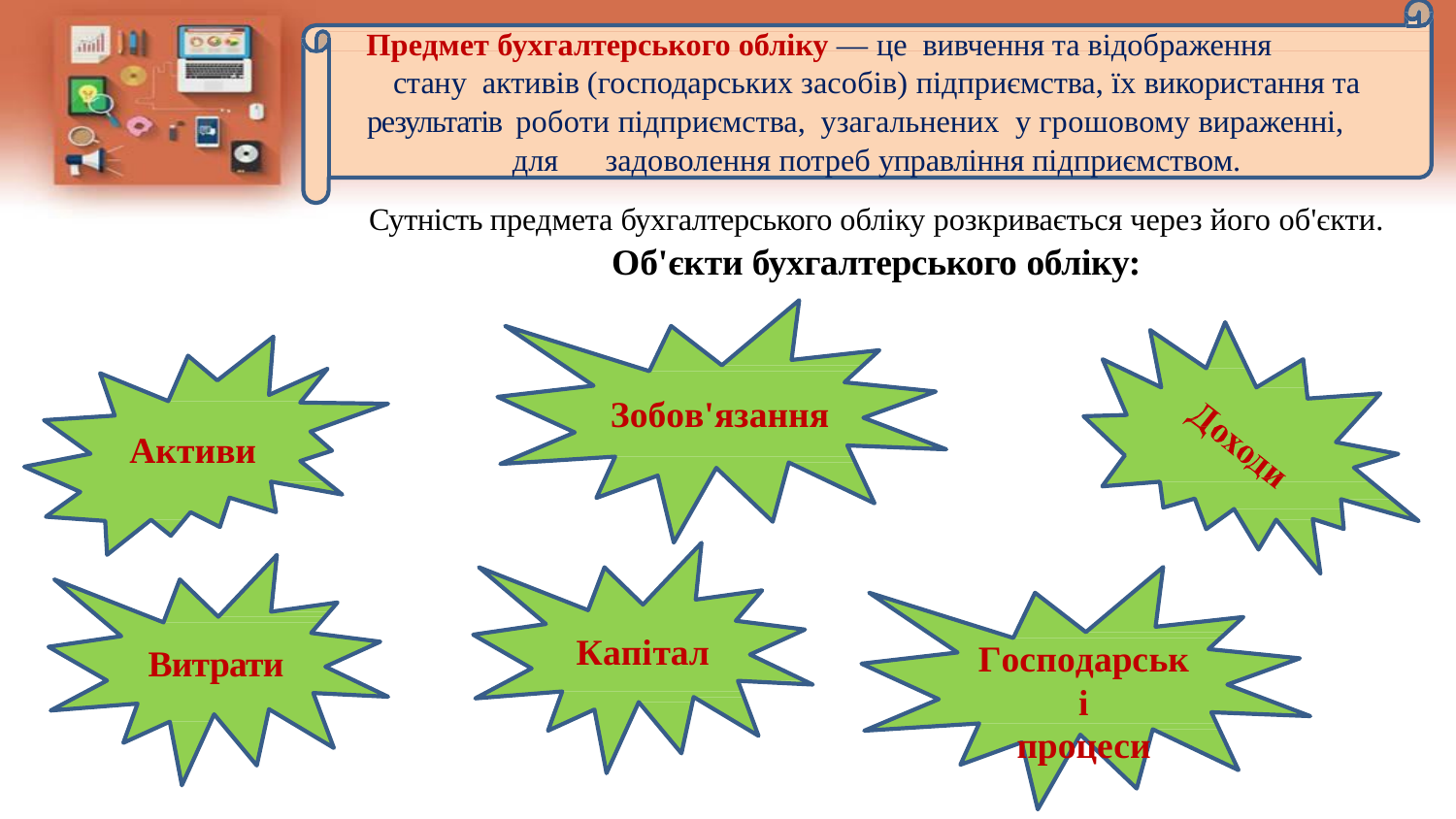

Предмет бухгалтерського обліку — це  вивчення та відображення	стану  активів (господарських засобів) підприємства, їх використання та результатів  роботи підприємства,  узагальнених  у грошовому вираженні,	для      задоволення потреб управління підприємством.
Сутність предмета бухгалтерського обліку розкривається через його об'єкти.
Об'єкти бухгалтерського обліку:

Зобов'язання

Активи

Капітал
Господарські
процеси
Витрати